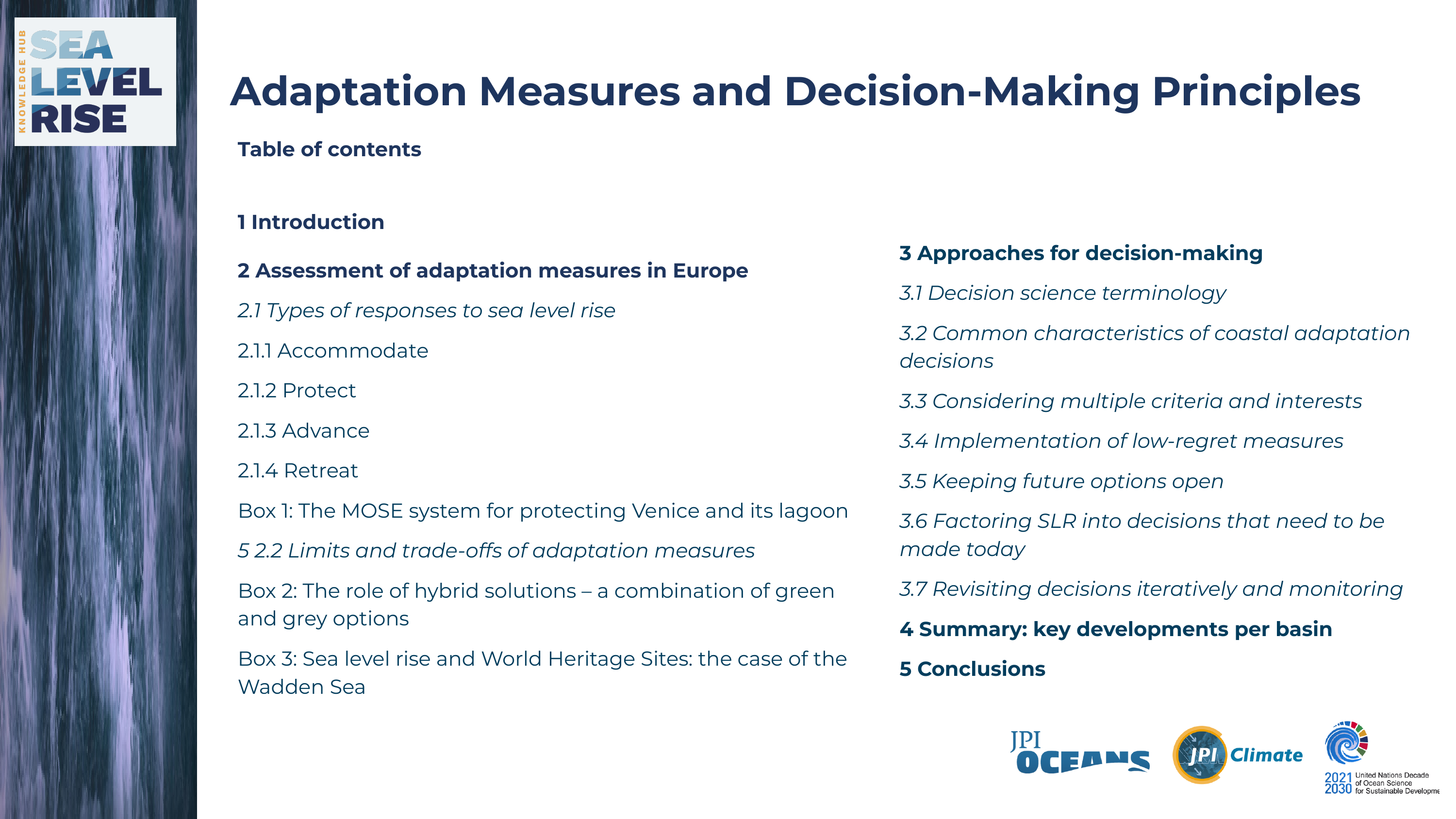

Adaptation Measures and Decision-Making Principles
Table of contents

1 Introduction

2 Assessment of adaptation measures in Europe
2.1 Types of responses to sea level rise
2.1.1 Accommodate
2.1.2 Protect
2.1.3 Advance
2.1.4 Retreat
Box 1: The MOSE system for protecting Venice and its lagoon
5 2.2 Limits and trade-offs of adaptation measures
Box 2: The role of hybrid solutions – a combination of green and grey options
Box 3: Sea level rise and World Heritage Sites: the case of the Wadden Sea
3 Approaches for decision-making
3.1 Decision science terminology
3.2 Common characteristics of coastal adaptation decisions
3.3 Considering multiple criteria and interests
3.4 Implementation of low-regret measures
3.5 Keeping future options open
3.6 Factoring SLR into decisions that need to be made today
3.7 Revisiting decisions iteratively and monitoring
4 Summary: key developments per basin
5 Conclusions